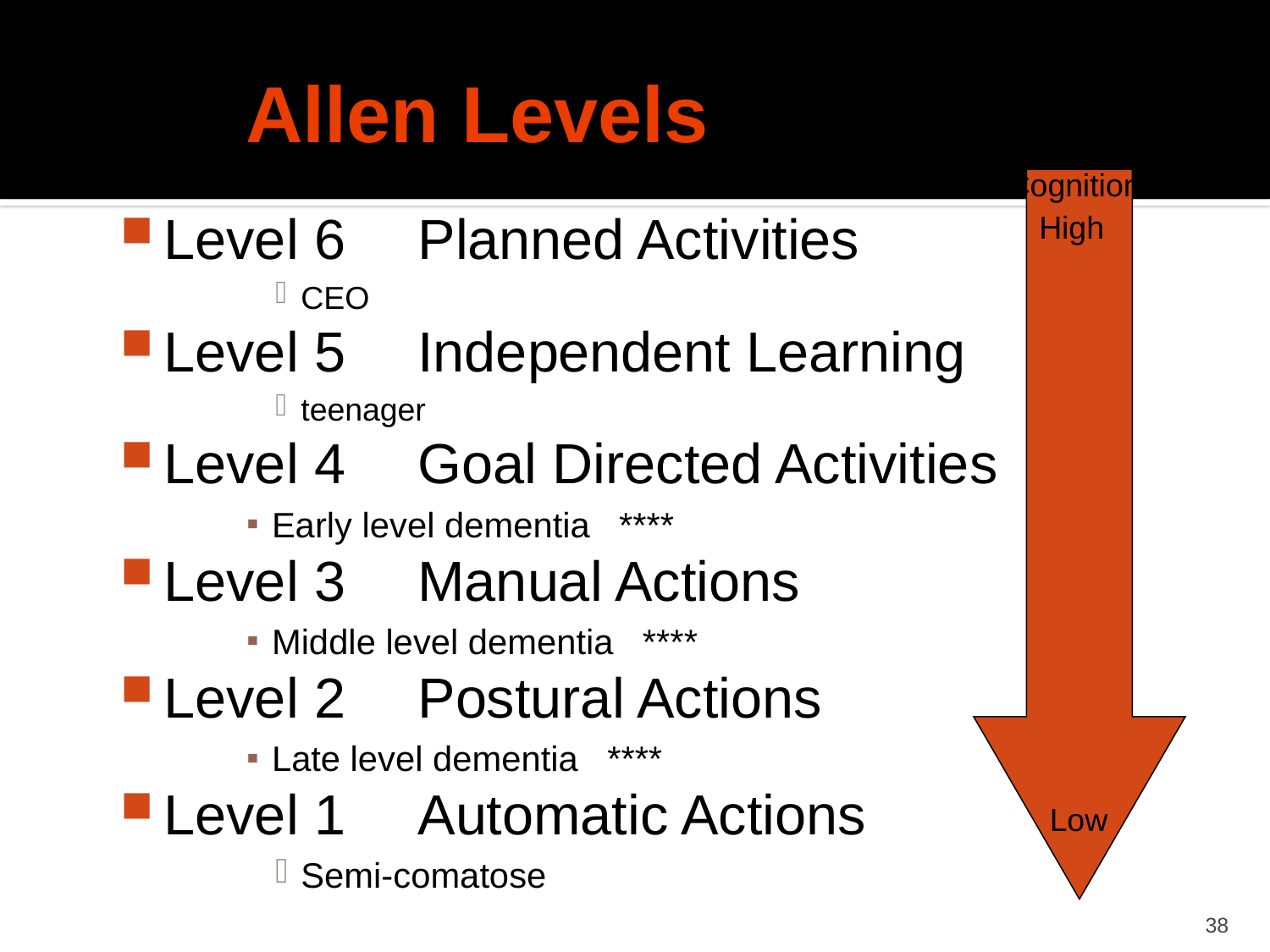

# Allen Levels
Cognition

Level 6	Planned Activities
CEO
Level 5	Independent Learning
teenager
Level 4	Goal Directed Activities
Early level dementia   ****
Level 3	Manual Actions
Middle level dementia   ****
Level 2	Postural Actions
Late level dementia   ****
Level 1	Automatic Actions
Semi-comatose
High
Low
38